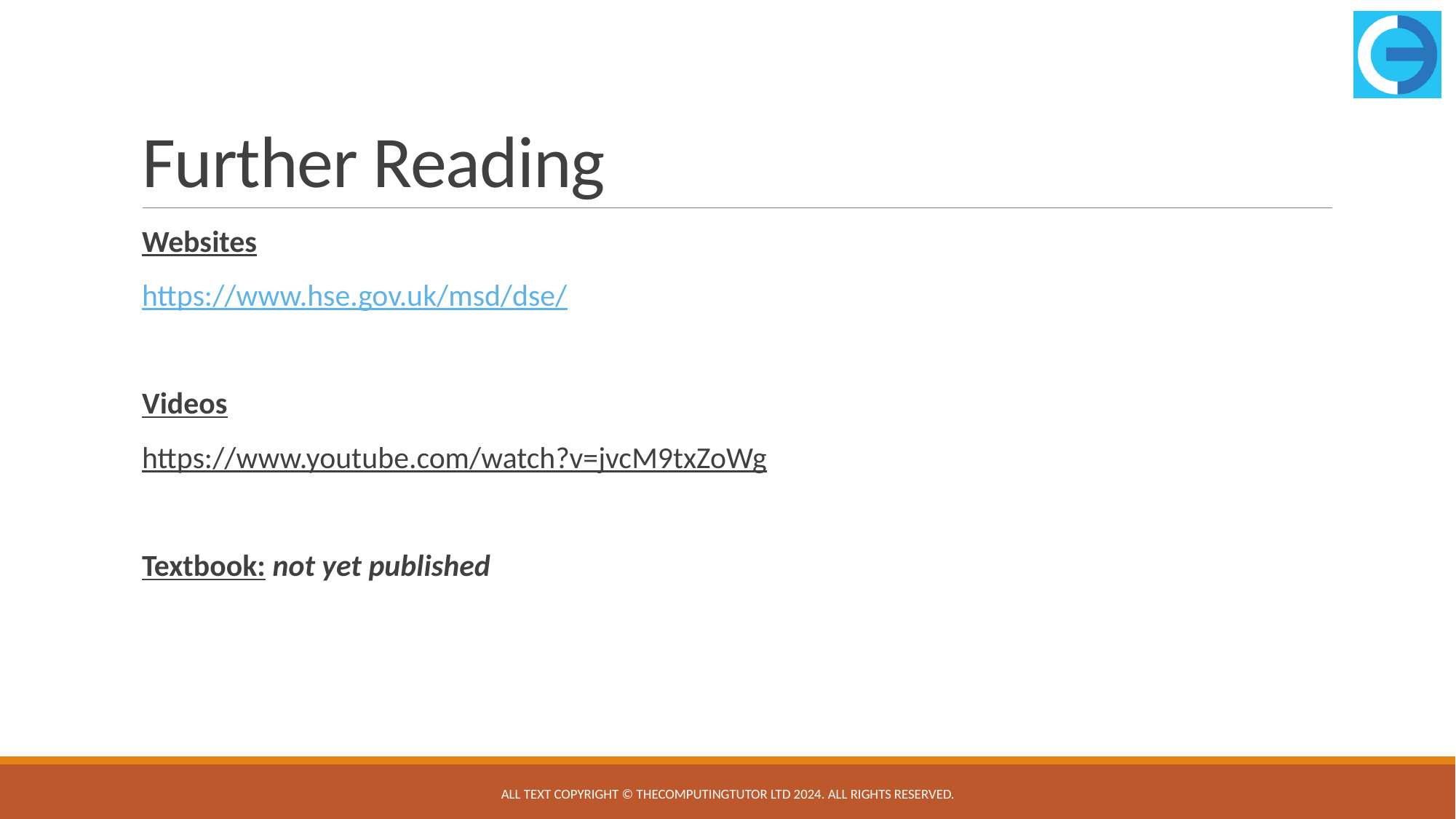

# Further Reading
Websites
https://www.hse.gov.uk/msd/dse/

Videos
https://www.youtube.com/watch?v=jvcM9txZoWg

Textbook: not yet published
All text copyright © TheComputingTutor Ltd 2024. All rights Reserved.